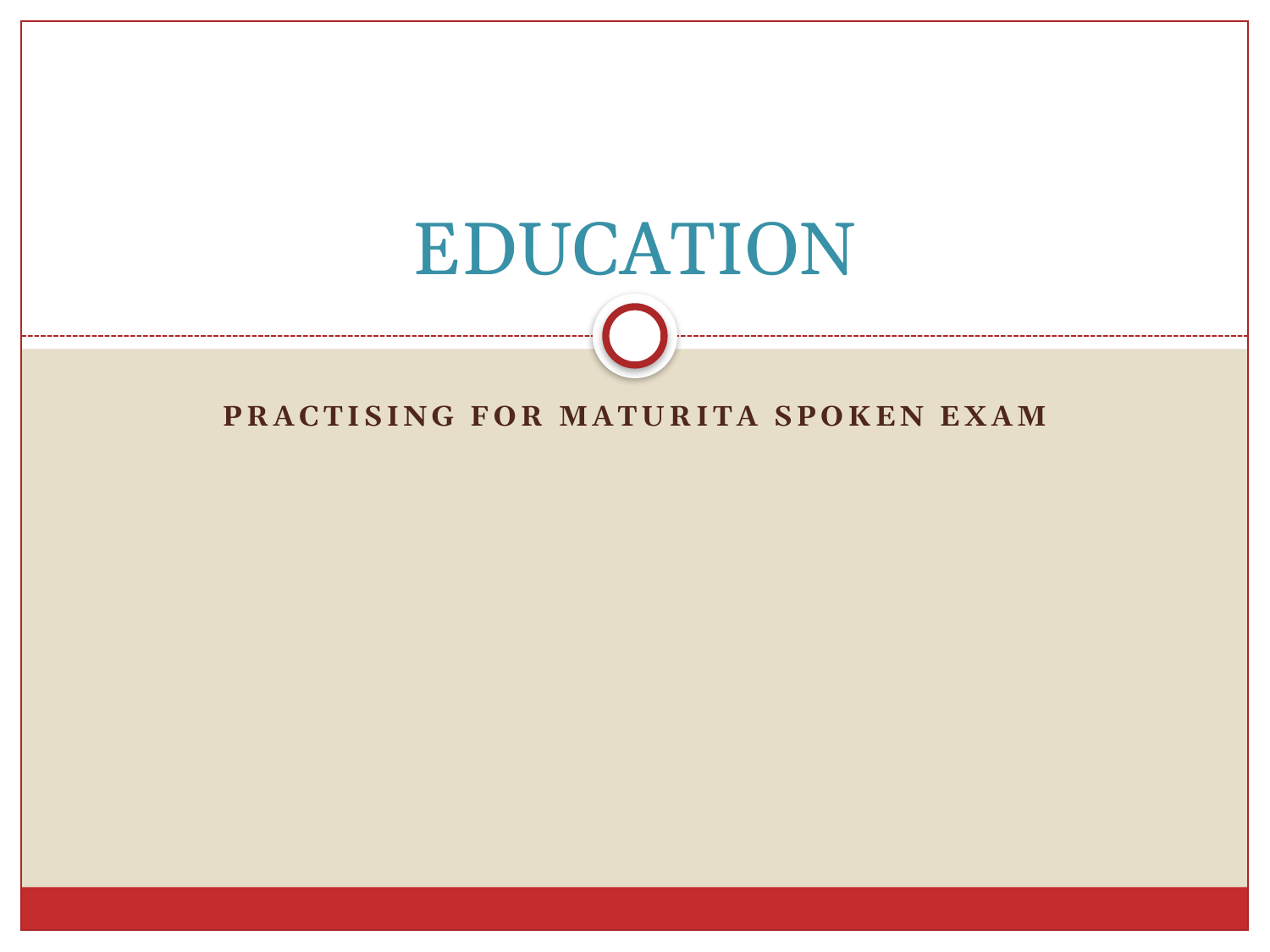

# EDUCATION
PRACTISING FOR MATURITA SPOKEN EXAM